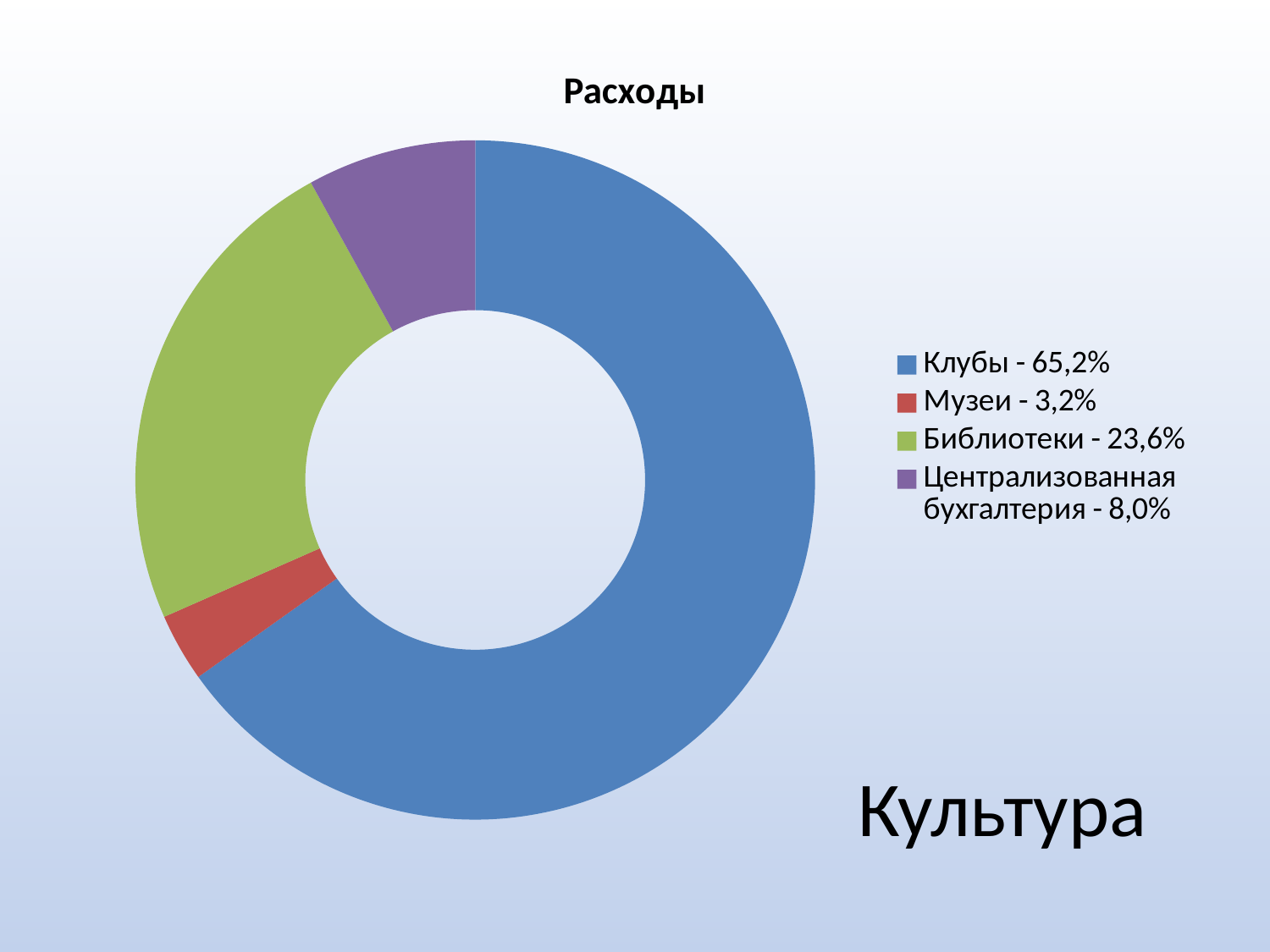

### Chart:

| Category | Расходы |
|---|---|
| Клубы - 65,2% | 14500.9 |
| Музеи - 3,2% | 722.0 |
| Библиотеки - 23,6% | 5246.0 |
| Централизованная бухгалтерия - 8,0% | 1787.7 |
Культура